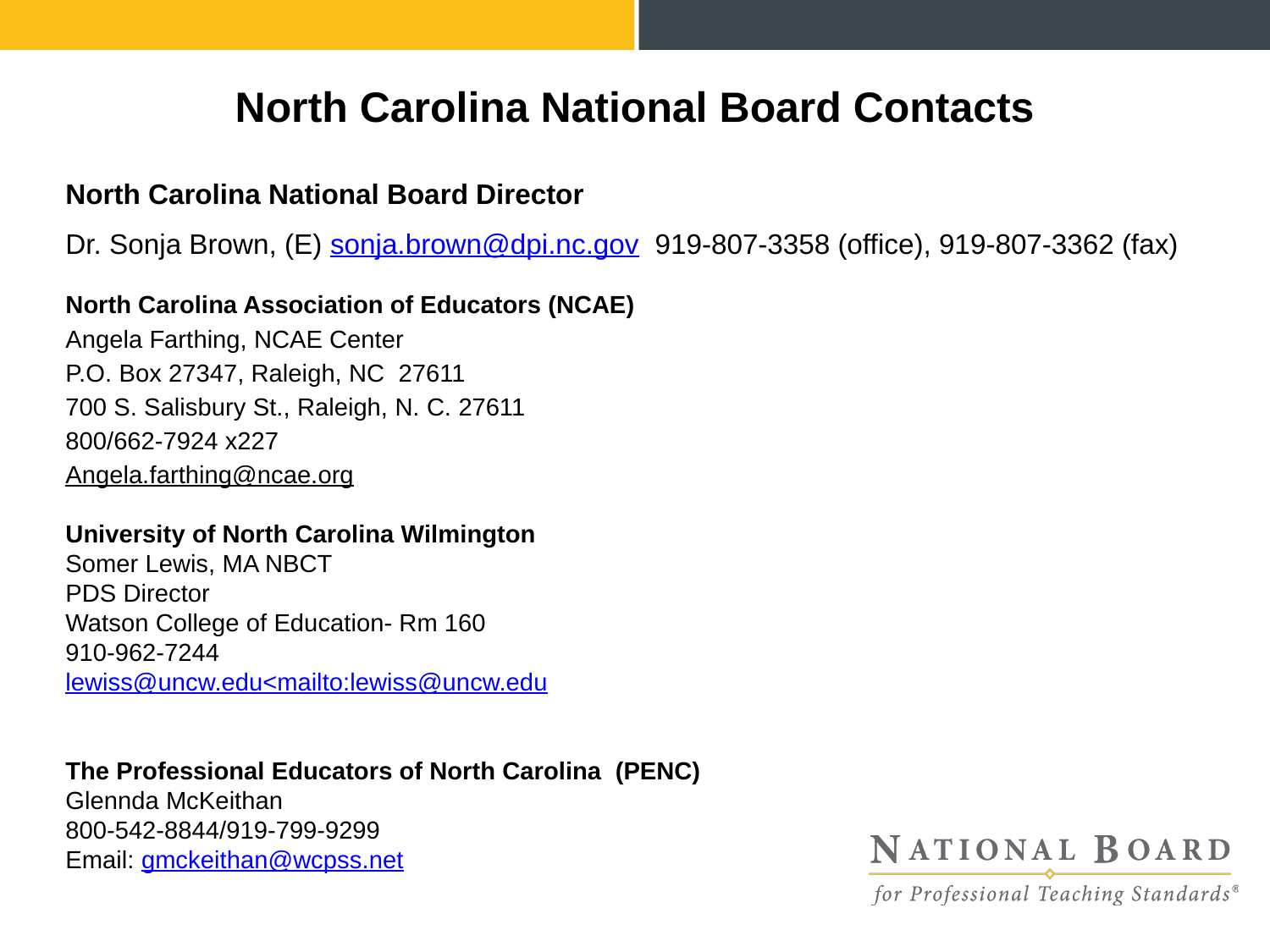

# North Carolina National Board Contacts
North Carolina National Board Director
Dr. Sonja Brown, (E) sonja.brown@dpi.nc.gov  919-807-3358 (office), 919-807-3362 (fax)

North Carolina Association of Educators (NCAE)
Angela Farthing, NCAE Center
P.O. Box 27347, Raleigh, NC  27611
700 S. Salisbury St., Raleigh, N. C. 27611
800/662-7924 x227
Angela.farthing@ncae.org

University of North Carolina Wilmington
Somer Lewis, MA NBCT
PDS Director
Watson College of Education- Rm 160
910-962-7244
lewiss@uncw.edu<mailto:lewiss@uncw.edu

The Professional Educators of North Carolina  (PENC)
Glennda McKeithan
800-542-8844/919-799-9299
Email: gmckeithan@wcpss.net